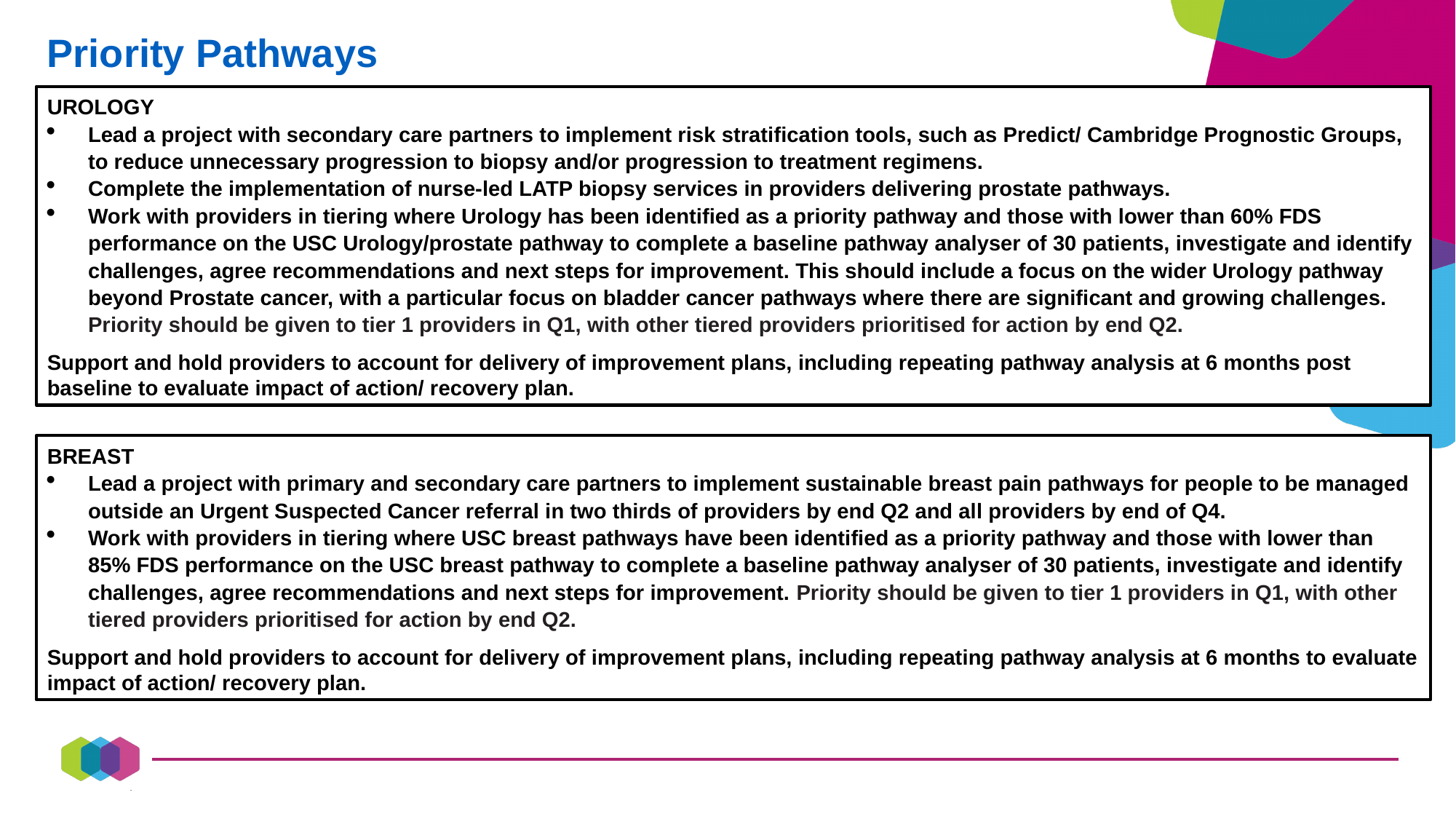

Priority Pathways
UROLOGY
Lead a project with secondary care partners to implement risk stratification tools, such as Predict/ Cambridge Prognostic Groups, to reduce unnecessary progression to biopsy and/or progression to treatment regimens.
Complete the implementation of nurse-led LATP biopsy services in providers delivering prostate pathways.
Work with providers in tiering where Urology has been identified as a priority pathway and those with lower than 60% FDS performance on the USC Urology/prostate pathway to complete a baseline pathway analyser of 30 patients, investigate and identify challenges, agree recommendations and next steps for improvement. This should include a focus on the wider Urology pathway beyond Prostate cancer, with a particular focus on bladder cancer pathways where there are significant and growing challenges. Priority should be given to tier 1 providers in Q1, with other tiered providers prioritised for action by end Q2.​
Support and hold providers to account for delivery of improvement plans, including repeating pathway analysis at 6 months post baseline to evaluate impact of action/ recovery plan.
BREAST
Lead a project with primary and secondary care partners to implement sustainable breast pain pathways for people to be managed outside an Urgent Suspected Cancer referral in two thirds of providers by end Q2 and all providers by end of Q4.
Work with providers in tiering where USC breast pathways have been identified as a priority pathway and those with lower than 85% FDS performance on the USC breast pathway to complete a baseline pathway analyser of 30 patients, investigate and identify challenges, agree recommendations and next steps for improvement. Priority should be given to tier 1 providers in Q1, with other tiered providers prioritised for action by end Q2.​
Support and hold providers to account for delivery of improvement plans, including repeating pathway analysis at 6 months to evaluate impact of action/ recovery plan.